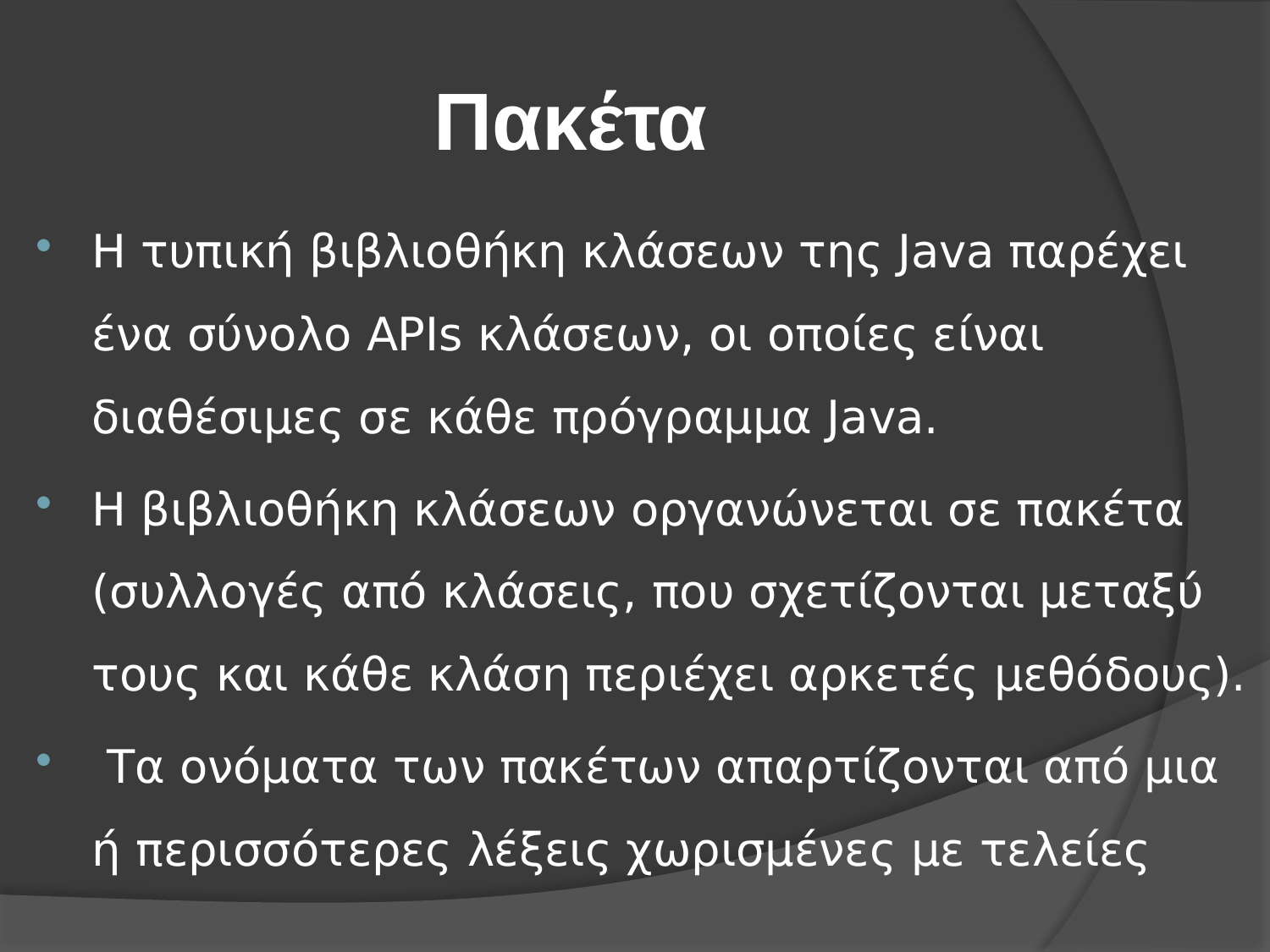

# Πακέτα
Η τυπική βιβλιοθήκη κλάσεων της Java παρέχει ένα σύνολο APIs κλάσεων, οι οποίες είναι διαθέσιμες σε κάθε πρόγραμμα Java.
Η βιβλιοθήκη κλάσεων οργανώνεται σε πακέτα (συλλογές από κλάσεις, που σχετίζονται μεταξύ τους και κάθε κλάση περιέχει αρκετές μεθόδους).
 Τα ονόματα των πακέτων απαρτίζονται από μια ή περισσότερες λέξεις χωρισμένες με τελείες